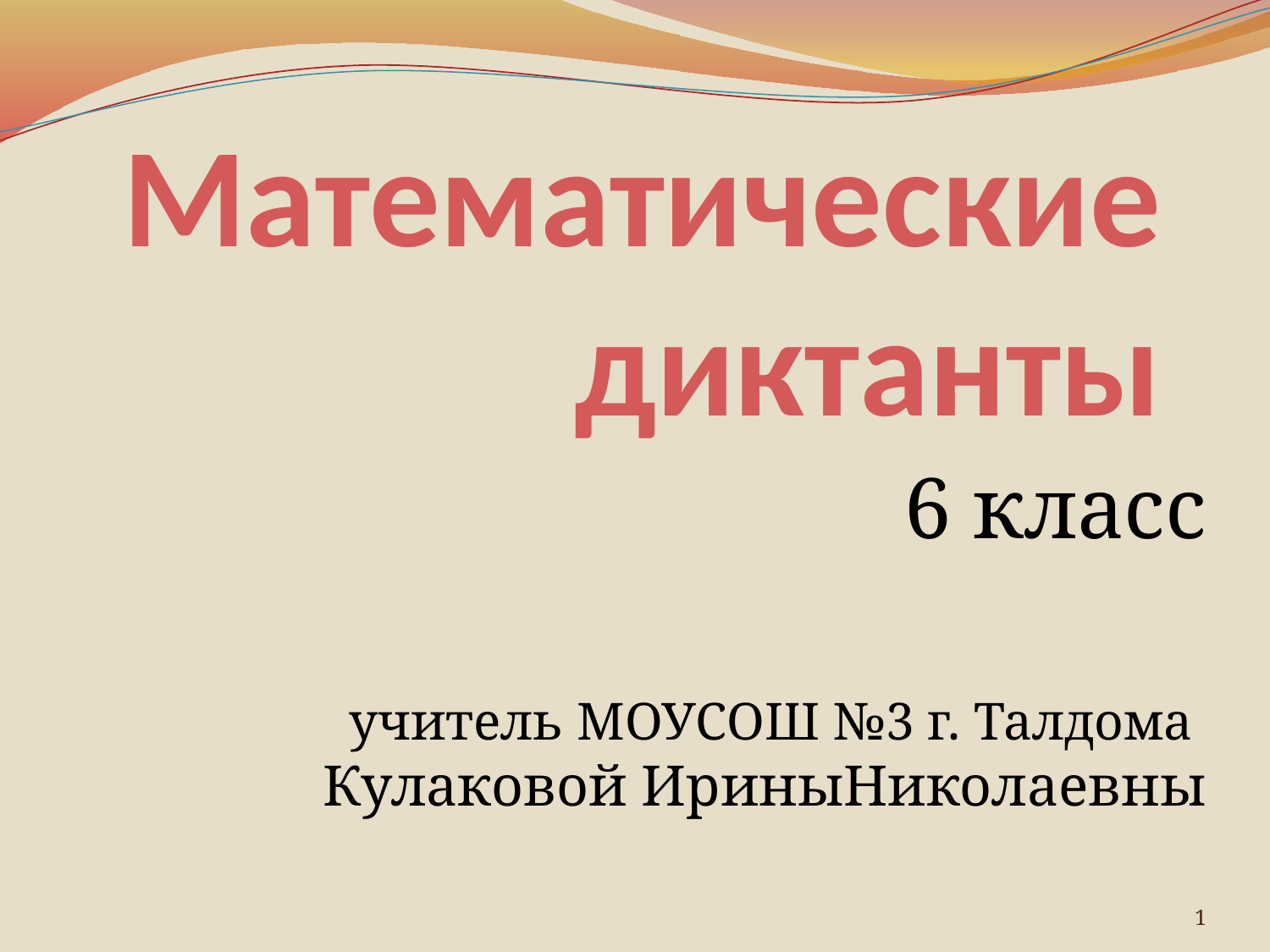

# Математические диктанты
6 класс

учитель МОУСОШ №3 г. Талдома
Кулаковой ИриныНиколаевны
1